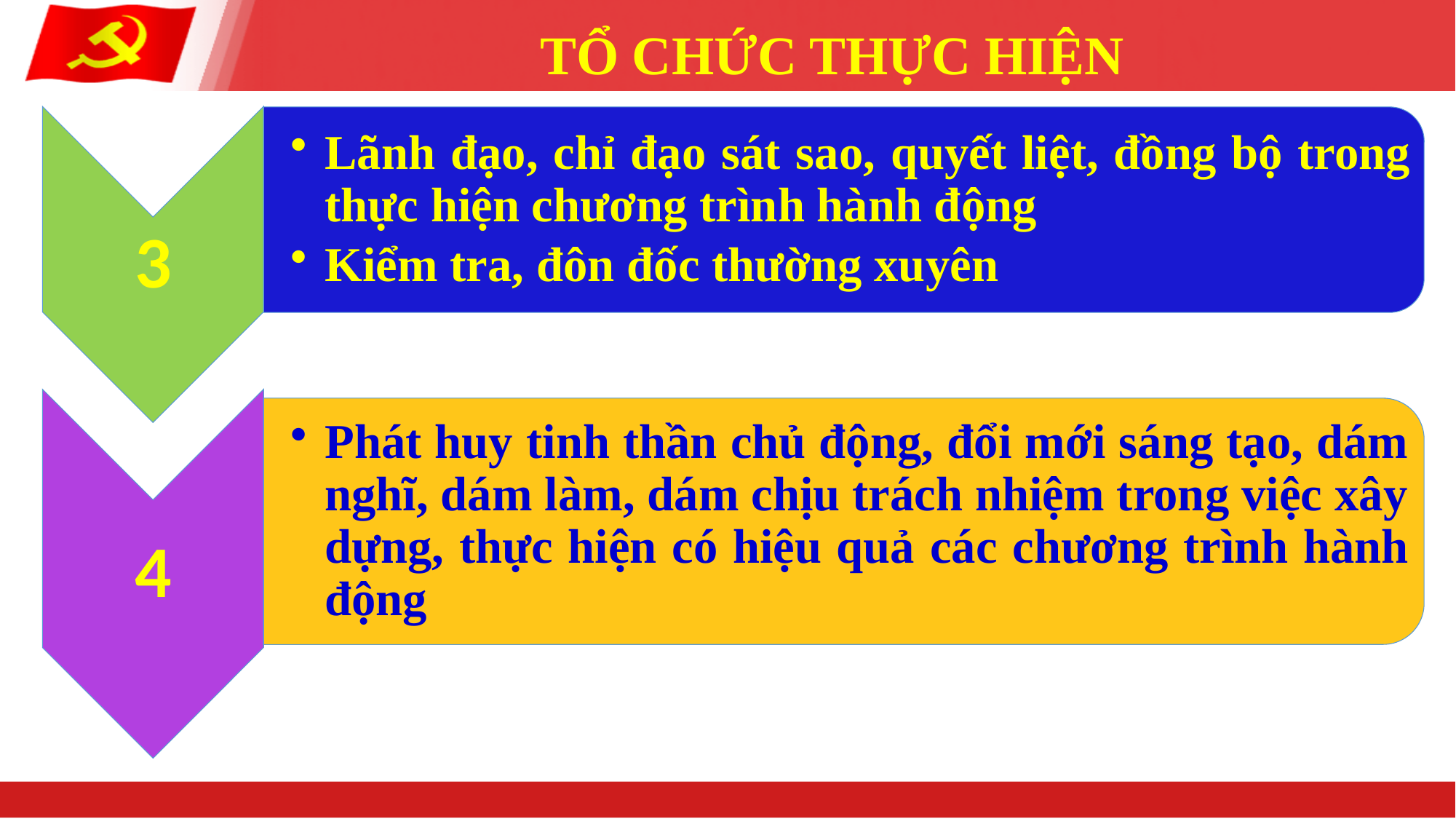

TỔ CHỨC THỰC HIỆN
3
Lãnh đạo, chỉ đạo sát sao, quyết liệt, đồng bộ trong thực hiện chương trình hành động
Kiểm tra, đôn đốc thường xuyên
4
Phát huy tinh thần chủ động, đổi mới sáng tạo, dám nghĩ, dám làm, dám chịu trách nhiệm trong việc xây dựng, thực hiện có hiệu quả các chương trình hành động